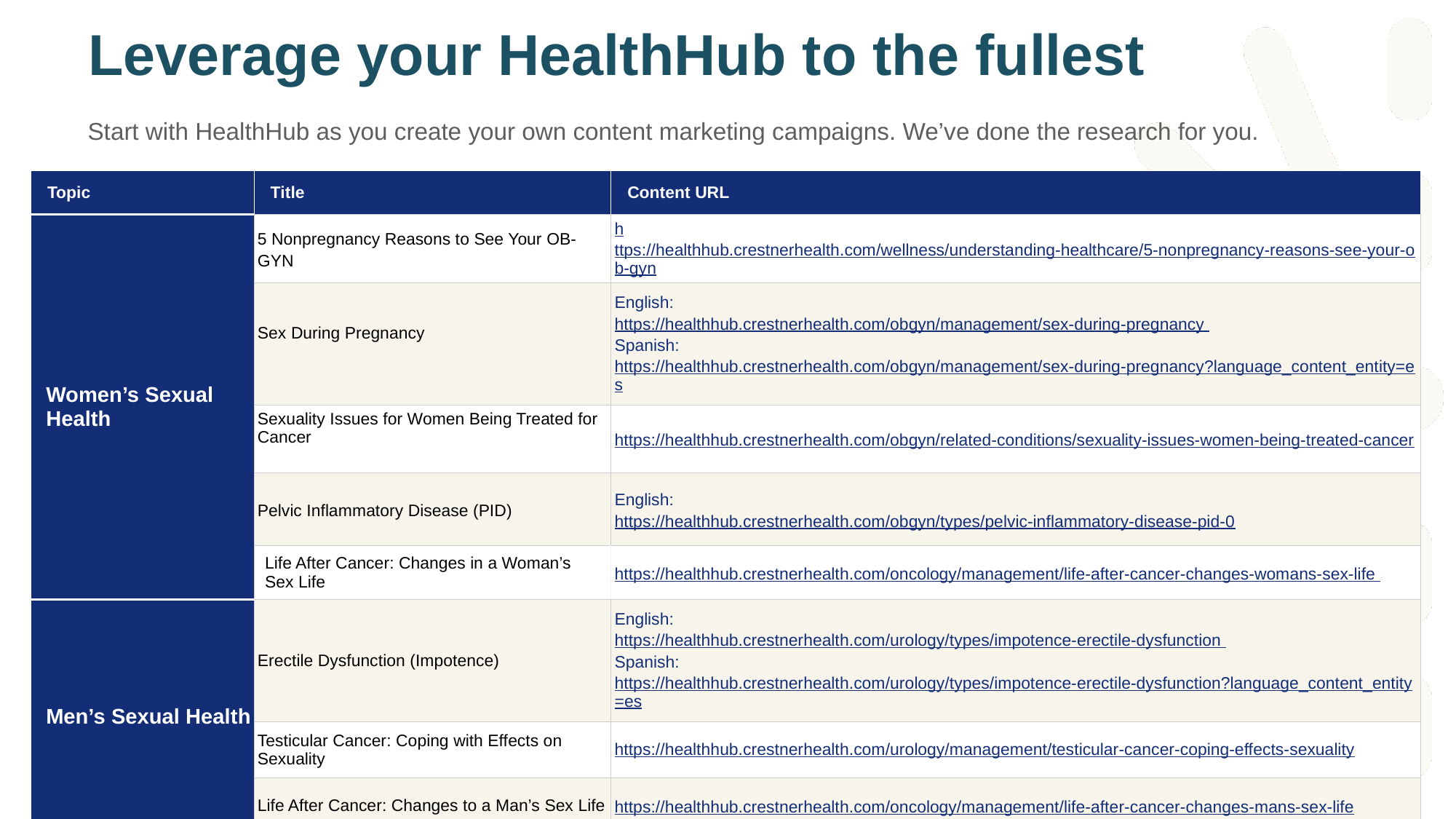

# Leverage your HealthHub to the fullest
Start with HealthHub as you create your own content marketing campaigns. We’ve done the research for you.
| Topic | Title | Content URL |
| --- | --- | --- |
| Women’s Sexual Health | 5 Nonpregnancy Reasons to See Your OB-GYN | https://healthhub.crestnerhealth.com/wellness/understanding-healthcare/5-nonpregnancy-reasons-see-your-ob-gyn |
|  | Sex During Pregnancy | English: https://healthhub.crestnerhealth.com/obgyn/management/sex-during-pregnancy Spanish: https://healthhub.crestnerhealth.com/obgyn/management/sex-during-pregnancy?language\_content\_entity=es |
|  | Sexuality Issues for Women Being Treated for Cancer | https://healthhub.crestnerhealth.com/obgyn/related-conditions/sexuality-issues-women-being-treated-cancer |
|  | Pelvic Inflammatory Disease (PID) | English: https://healthhub.crestnerhealth.com/obgyn/types/pelvic-inflammatory-disease-pid-0 |
|  | Life After Cancer: Changes in a Woman’s Sex Life | https://healthhub.crestnerhealth.com/oncology/management/life-after-cancer-changes-womans-sex-life |
| Men’s Sexual Health | Erectile Dysfunction (Impotence) | English: https://healthhub.crestnerhealth.com/urology/types/impotence-erectile-dysfunction Spanish: https://healthhub.crestnerhealth.com/urology/types/impotence-erectile-dysfunction?language\_content\_entity=es |
|  | Testicular Cancer: Coping with Effects on Sexuality | https://healthhub.crestnerhealth.com/urology/management/testicular-cancer-coping-effects-sexuality |
|  | Life After Cancer: Changes to a Man’s Sex Life | https://healthhub.crestnerhealth.com/oncology/management/life-after-cancer-changes-mans-sex-life |